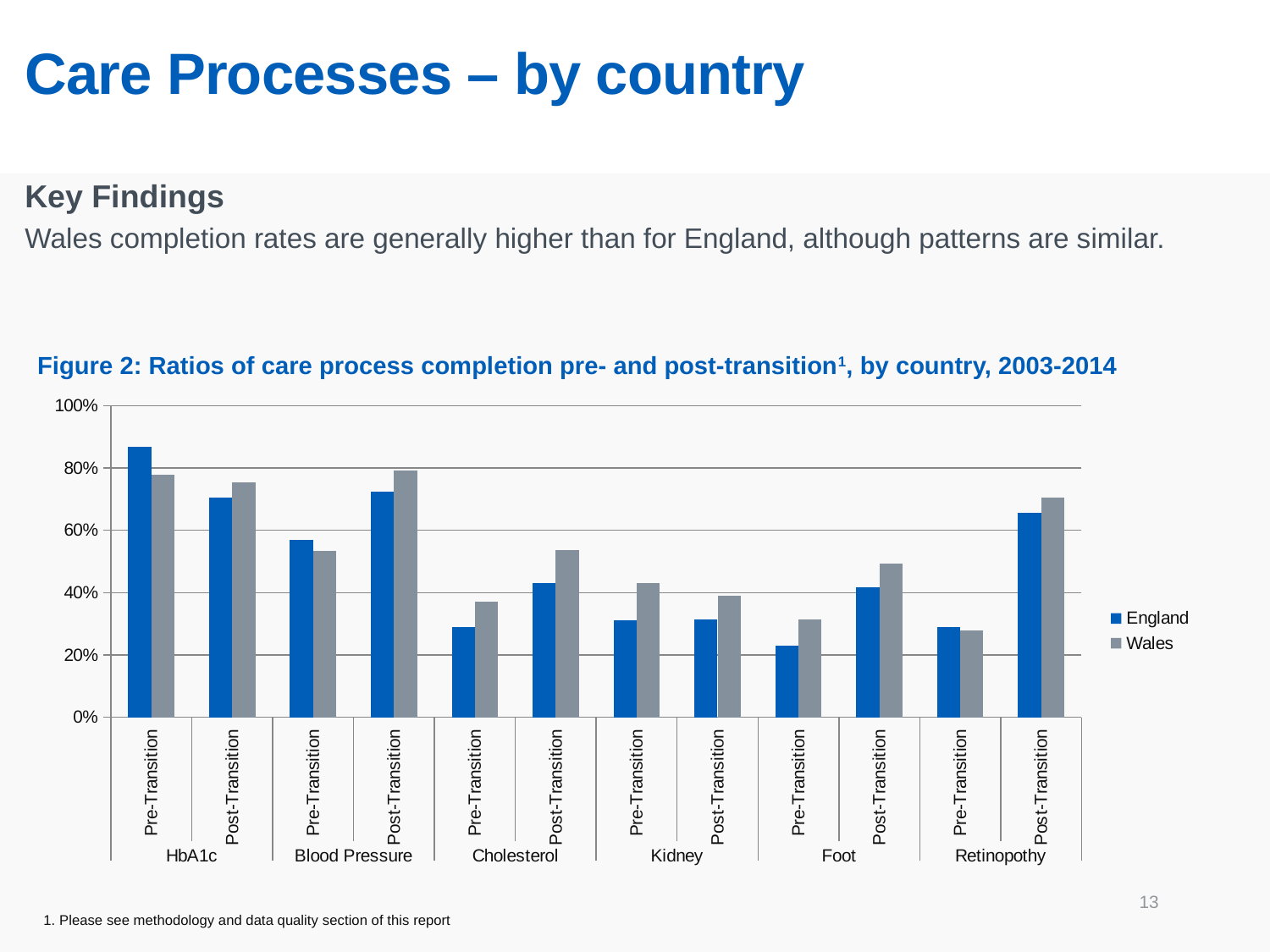

# Care Processes – by country
Key Findings
Wales completion rates are generally higher than for England, although patterns are similar.

Figure 2: Ratios of care process completion pre- and post-transition1, by country, 2003-2014

### Chart

| Category | England | Wales |
|---|---|---|
| Pre-Transition | 0.8668088041637926 | 0.7790549169859514 |
| Post-Transition | 0.7056499655107544 | 0.7535121328224776 |
| Pre-Transition | 0.568947137392613 | 0.5351213282247765 |
| Post-Transition | 0.7232081269204239 | 0.7931034482758621 |
| Pre-Transition | 0.29021132501410923 | 0.3716475095785441 |
| Post-Transition | 0.4314918166426287 | 0.5376756066411239 |
| Pre-Transition | 0.3101523797579482 | 0.43039591315453385 |
| Post-Transition | 0.31466733554900606 | 0.3895274584929757 |
| Pre-Transition | 0.22979607250755288 | 0.3128991060025543 |
| Post-Transition | 0.4173198720762526 | 0.4929757343550447 |
| Pre-Transition | 0.28871095817893067 | 0.27882037533512066 |
| Post-Transition | 0.6568006521602809 | 0.7037037037037037 |
13
1. Please see methodology and data quality section of this report